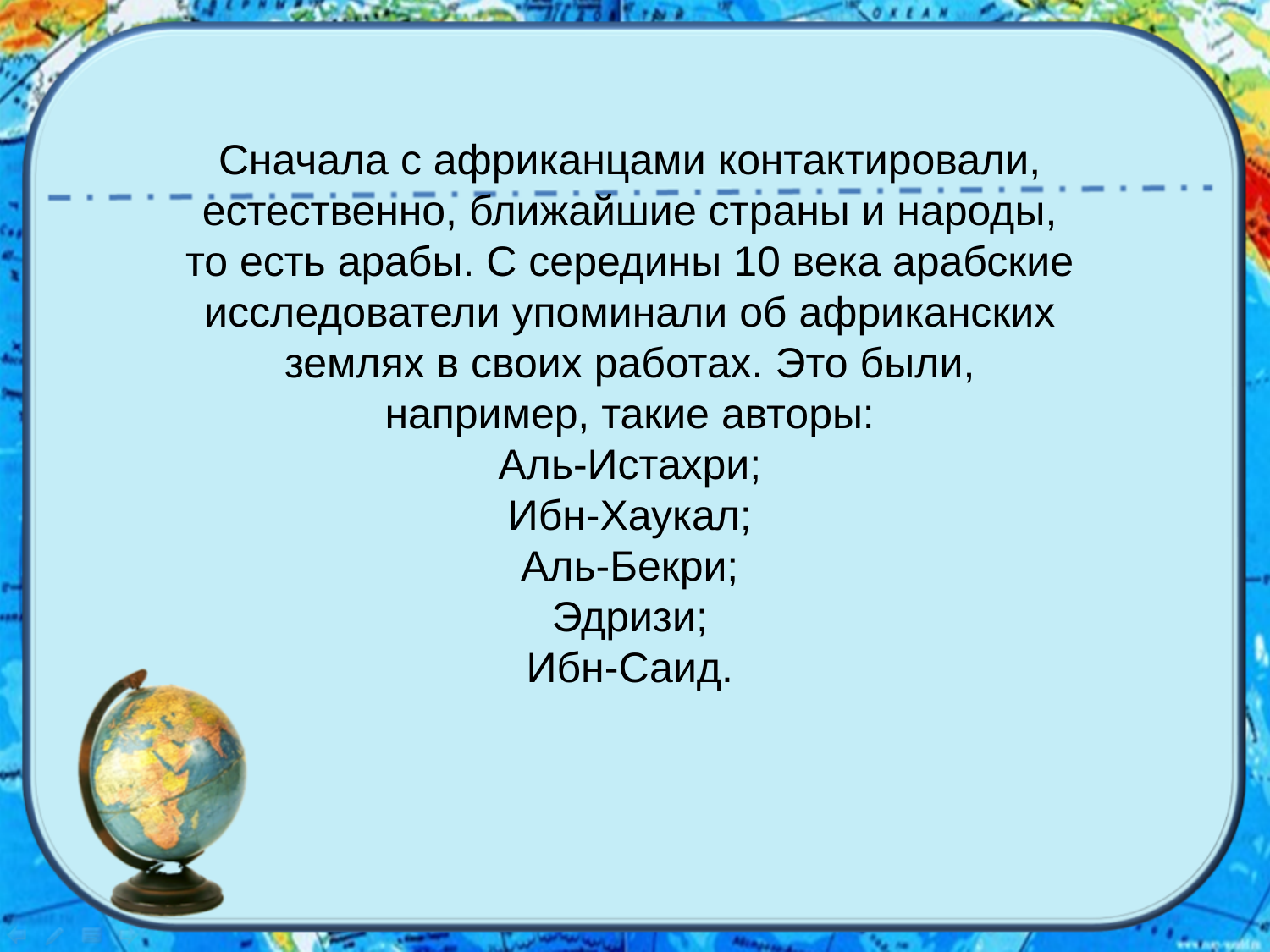

Сначала с африканцами контактировали, естественно, ближайшие страны и народы, то есть арабы. С середины 10 века арабские исследователи упоминали об африканских землях в своих работах. Это были, например, такие авторы:
Аль-Истахри;
Ибн-Хаукал;
Аль-Бекри;
Эдризи;
Ибн-Саид.